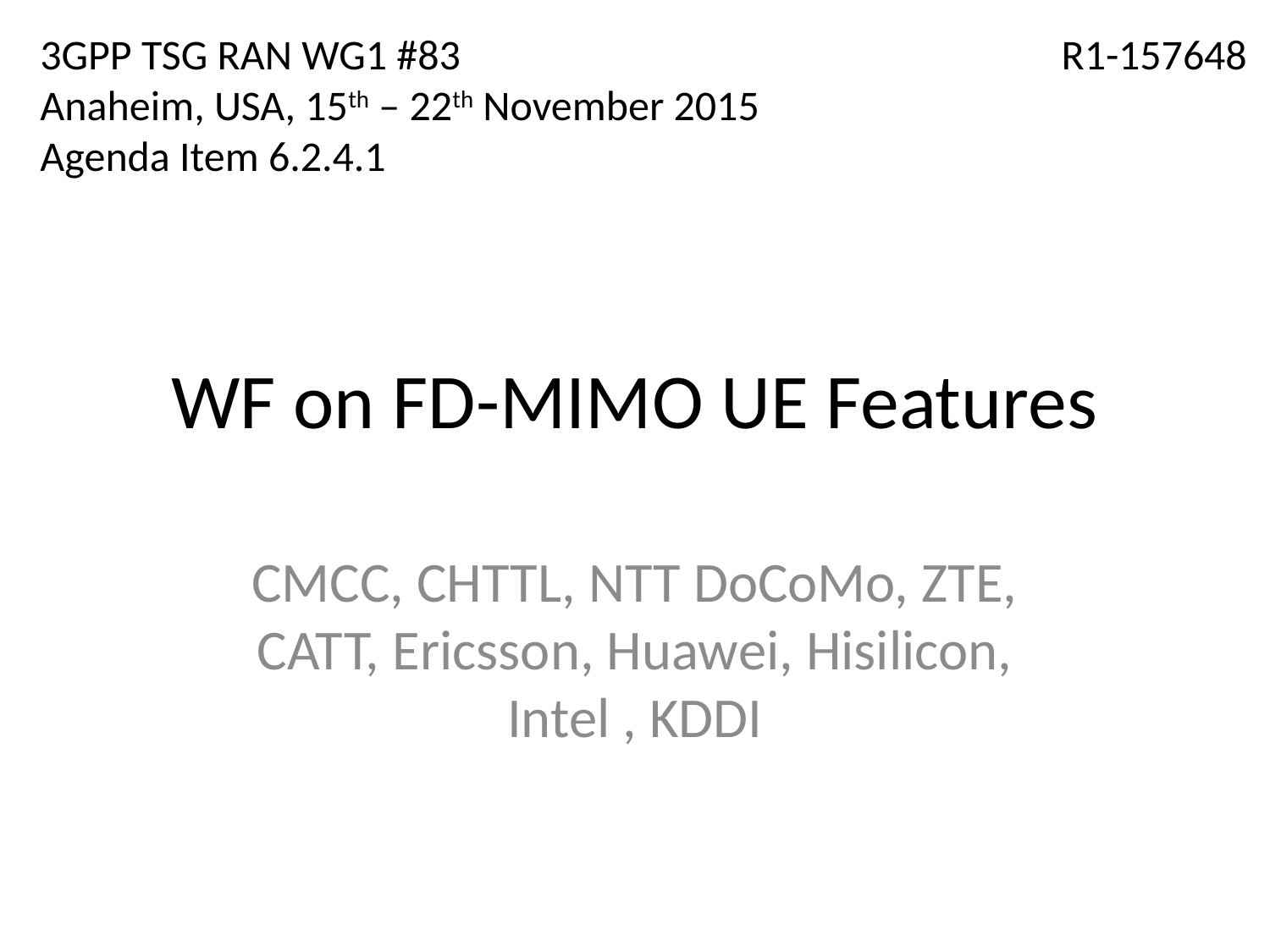

3GPP TSG RAN WG1 #83
Anaheim, USA, 15th – 22th November 2015
Agenda Item 6.2.4.1
R1-157648
# WF on FD-MIMO UE Features
CMCC, CHTTL, NTT DoCoMo, ZTE, CATT, Ericsson, Huawei, Hisilicon, Intel , KDDI